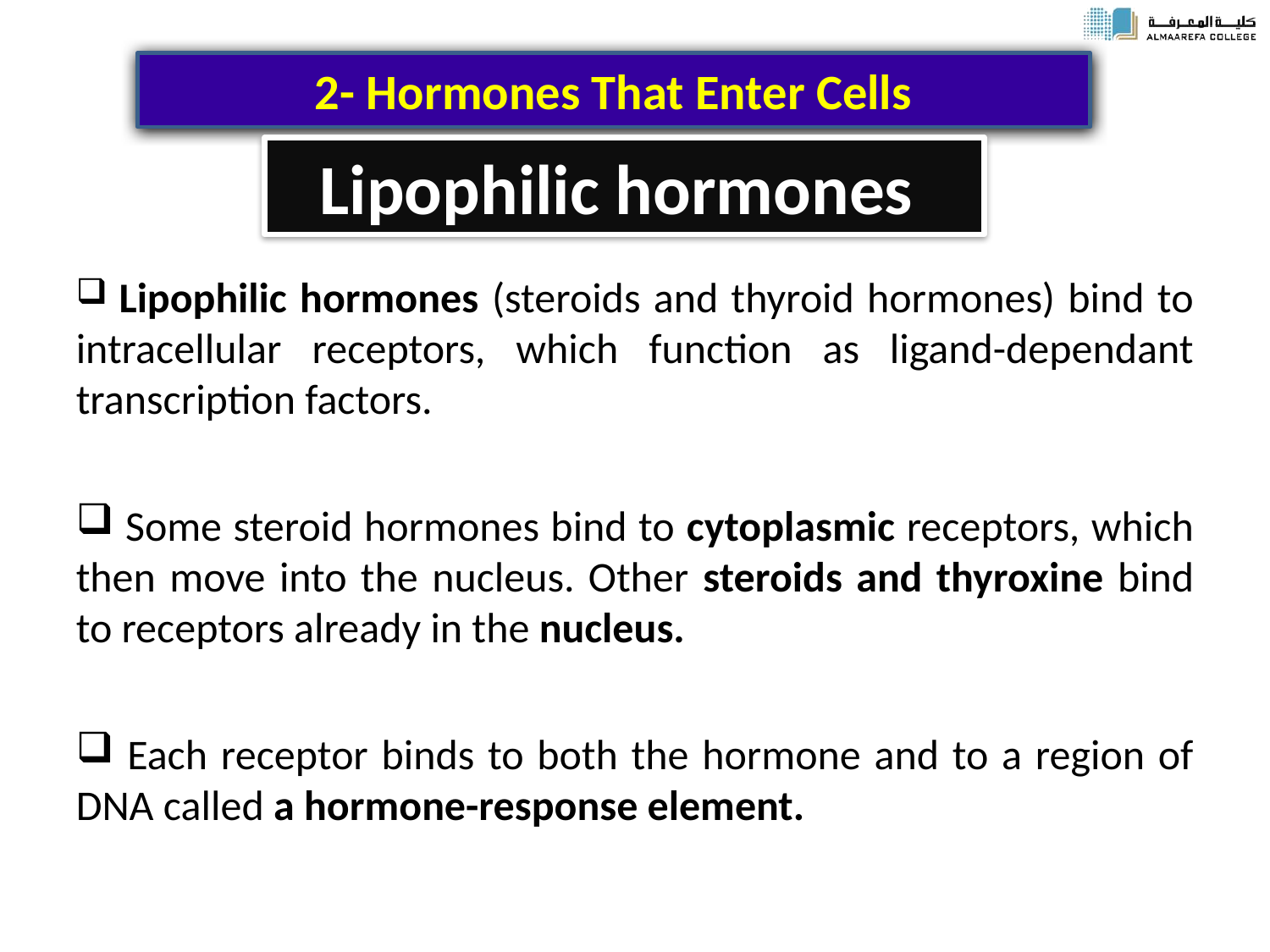

# 2- Hormones That Enter Cells
Lipophilic hormones
 Lipophilic hormones (steroids and thyroid hormones) bind to intracellular receptors, which function as ligand-dependant transcription factors.

 Some steroid hormones bind to cytoplasmic receptors, which then move into the nucleus. Other steroids and thyroxine bind to receptors already in the nucleus.

 Each receptor binds to both the hormone and to a region of DNA called a hormone-response element.